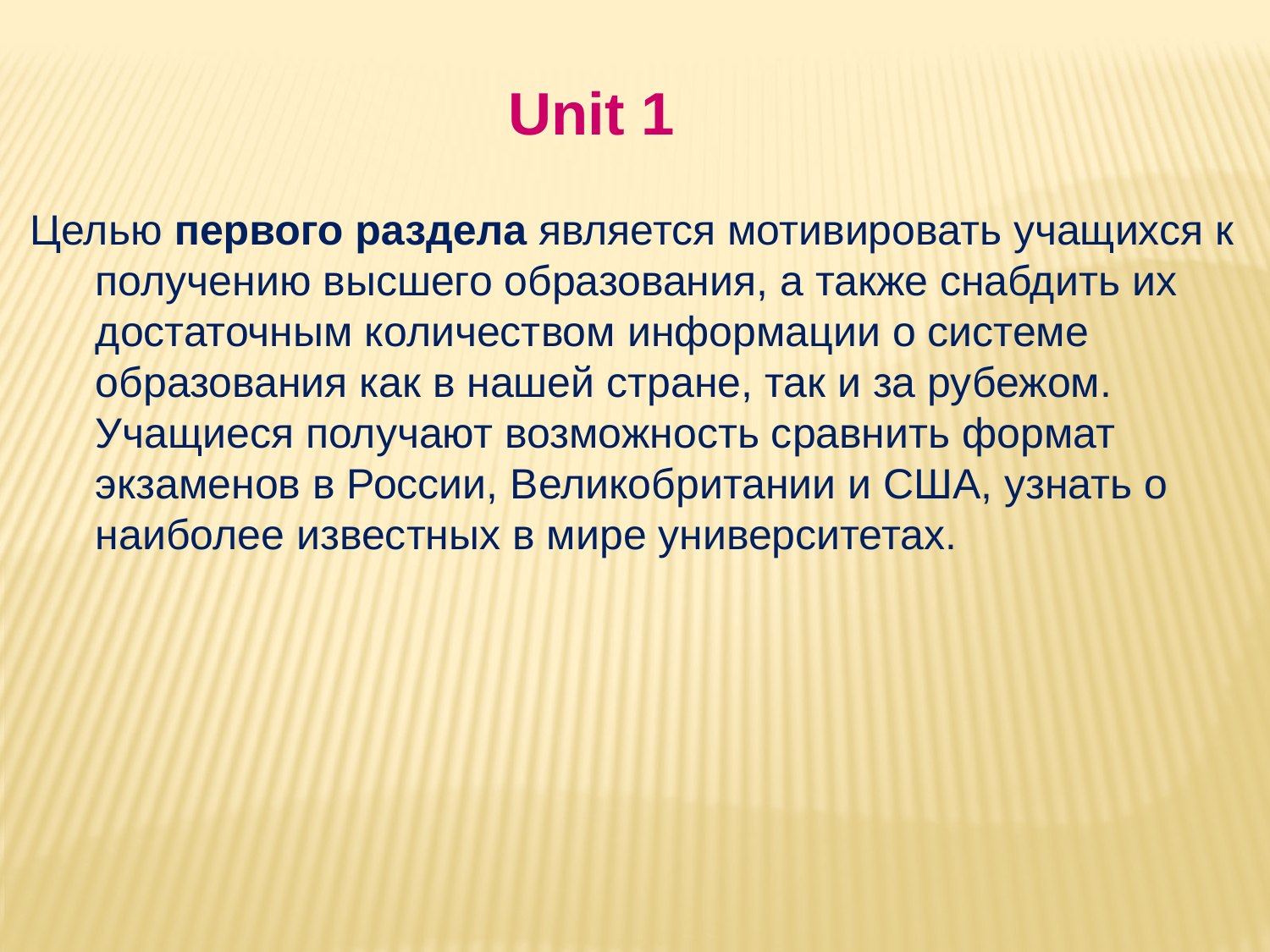

Unit 1
Целью первого раздела является мотивировать учащихся к получению высшего образования, а также снабдить их достаточным количеством информации о системе образования как в нашей стране, так и за рубежом.  Учащиеся получают возможность сравнить формат экзаменов в России, Великобритании и США, узнать о наиболее известных в мире университетах.